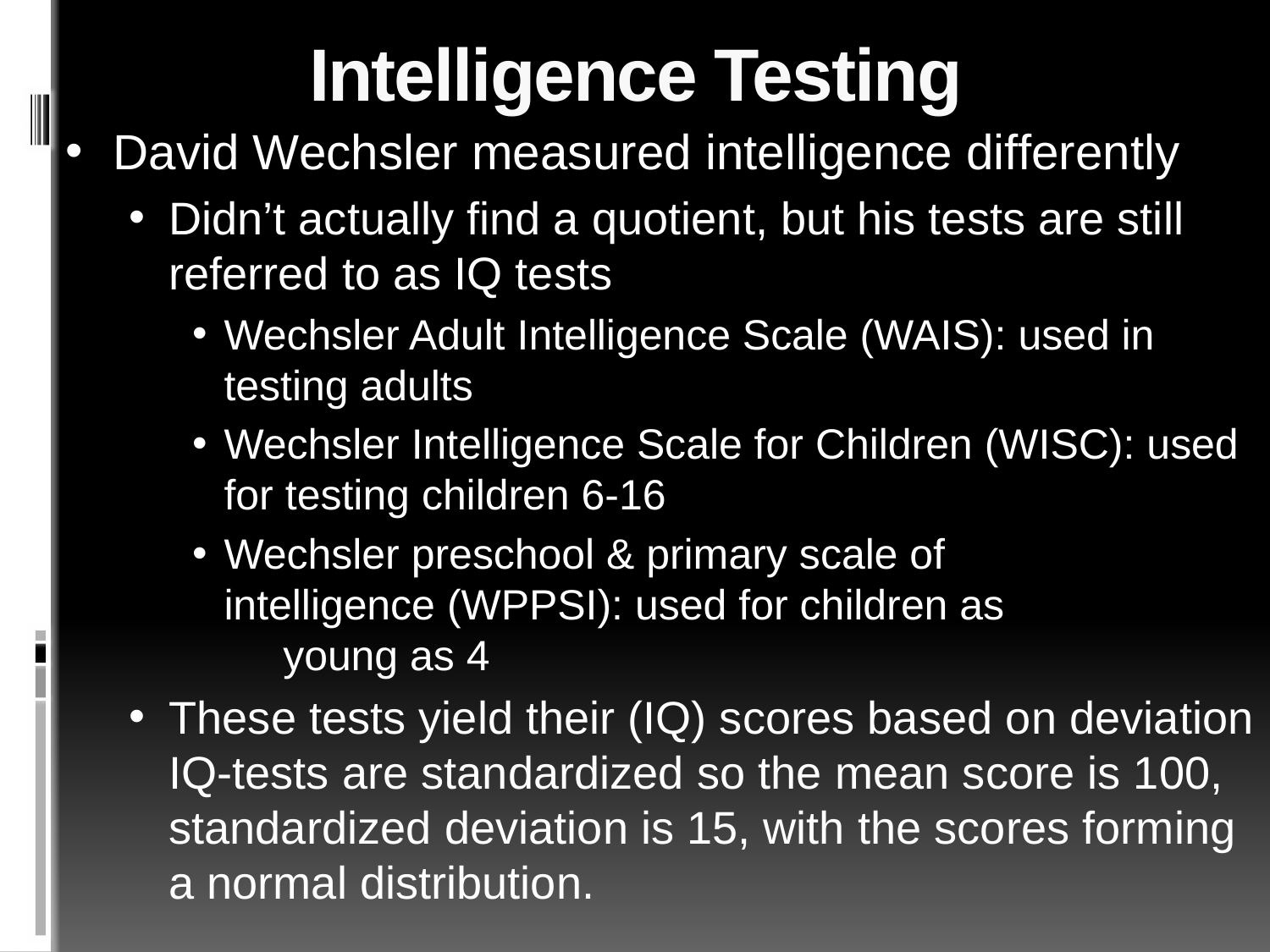

# Intelligence Testing
David Wechsler measured intelligence differently
Didn’t actually find a quotient, but his tests are still referred to as IQ tests
Wechsler Adult Intelligence Scale (WAIS): used in testing adults
Wechsler Intelligence Scale for Children (WISC): used for testing children 6-16
Wechsler preschool & primary scale of                        intelligence (WPPSI): used for children as                           young as 4
These tests yield their (IQ) scores based on deviation IQ-tests are standardized so the mean score is 100, standardized deviation is 15, with the scores forming a normal distribution.